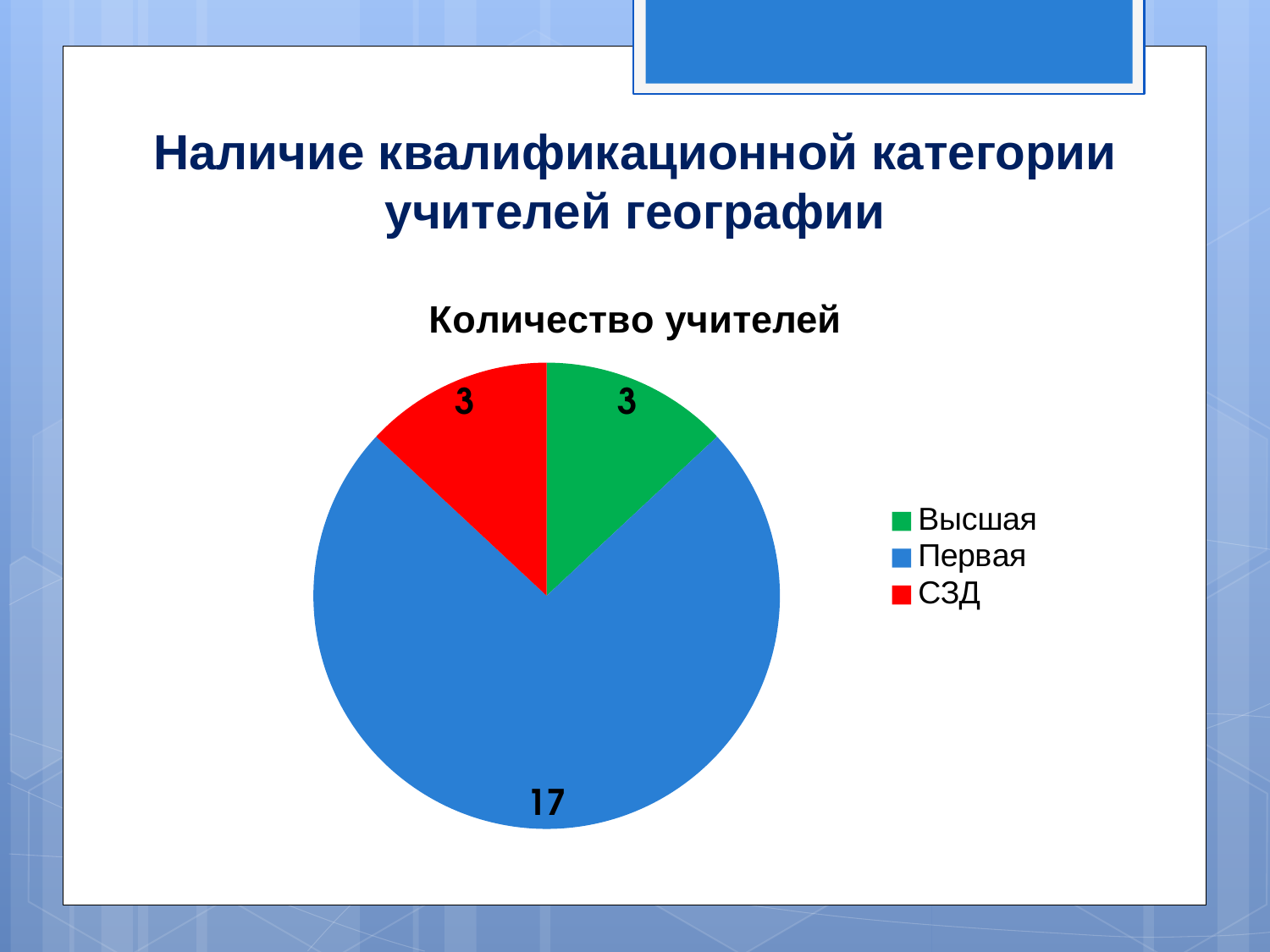

# Наличие квалификационной категории учителей географии

### Chart:

| Category | Количество учителей |
|---|---|
| Высшая | 3.0 |
| Первая | 17.0 |
| СЗД | 3.0 |